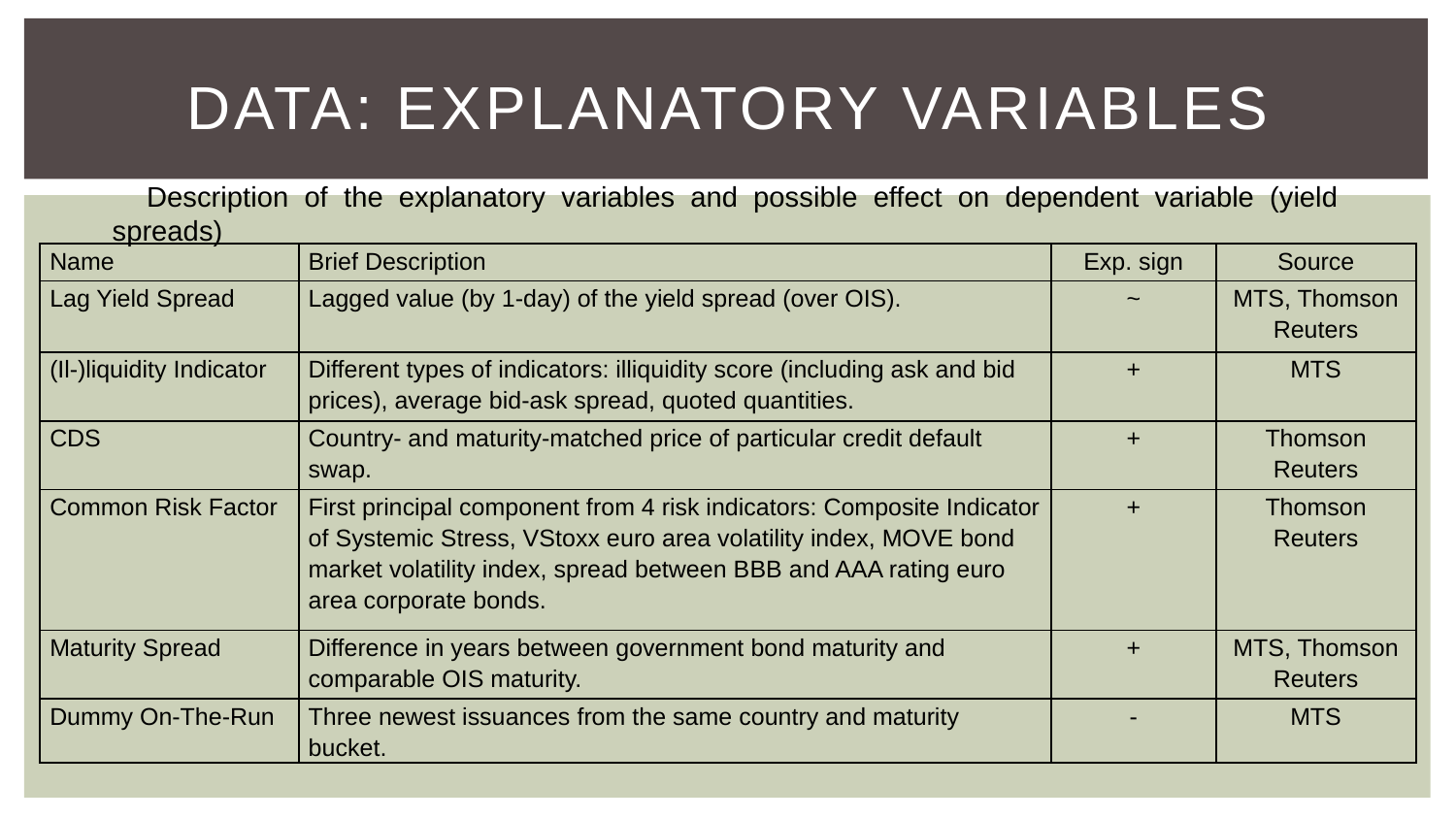

# Data: explanatory variables
Description of the explanatory variables and possible effect on dependent variable (yield spreads)
| Name | Brief Description | Exp. sign | Source |
| --- | --- | --- | --- |
| Lag Yield Spread | Lagged value (by 1-day) of the yield spread (over OIS). | ~ | MTS, Thomson Reuters |
| (Il-)liquidity Indicator | Different types of indicators: illiquidity score (including ask and bid prices), average bid-ask spread, quoted quantities. | + | MTS |
| CDS | Country- and maturity-matched price of particular credit default swap. | + | Thomson Reuters |
| Common Risk Factor | First principal component from 4 risk indicators: Composite Indicator of Systemic Stress, VStoxx euro area volatility index, MOVE bond market volatility index, spread between BBB and AAA rating euro area corporate bonds. | + | Thomson Reuters |
| Maturity Spread | Difference in years between government bond maturity and comparable OIS maturity. | + | MTS, Thomson Reuters |
| Dummy On-The-Run | Three newest issuances from the same country and maturity bucket. | - | MTS |